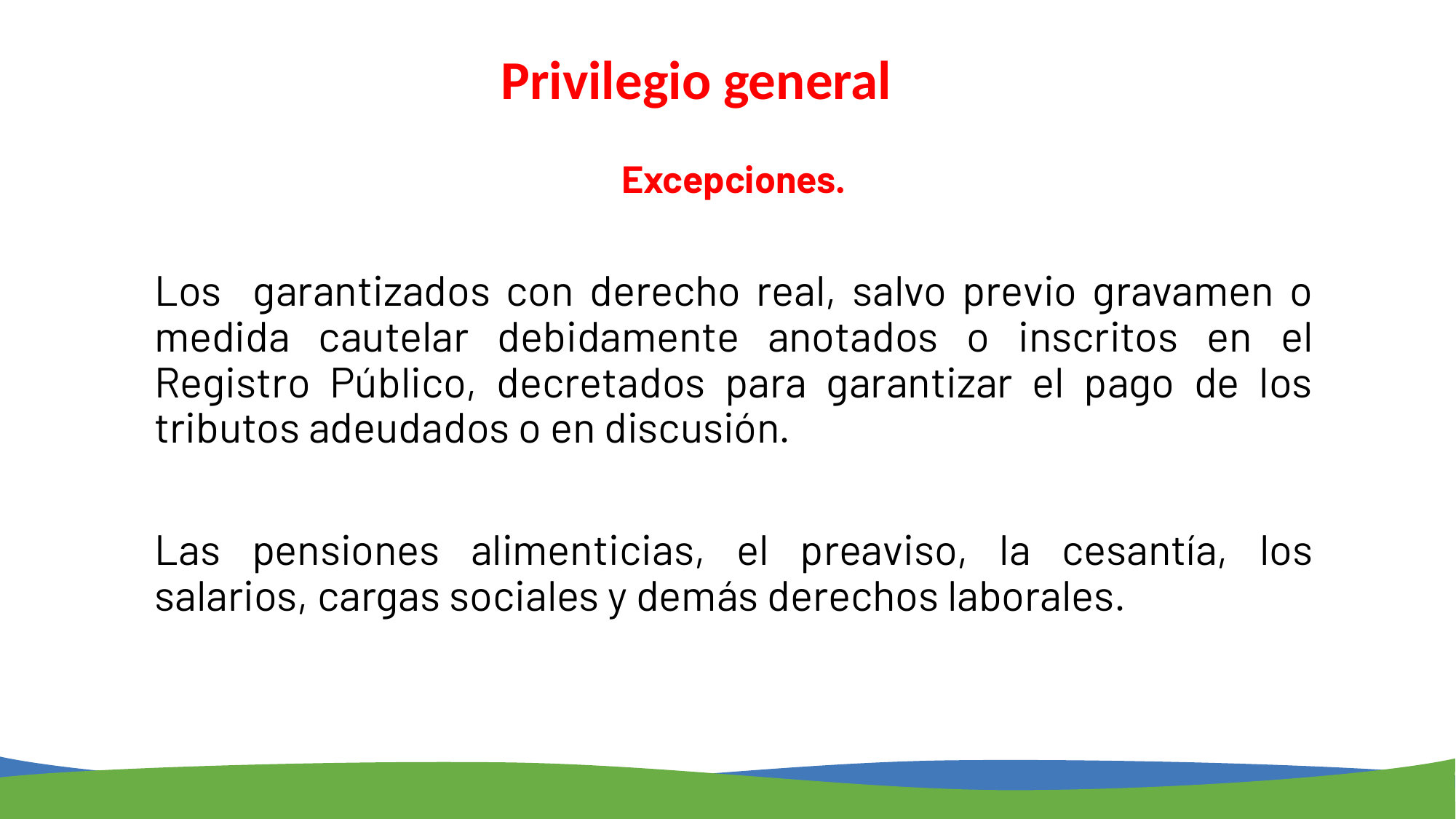

# Privilegio general
Excepciones.

Los  garantizados con derecho real, salvo previo gravamen o medida cautelar debidamente anotados o inscritos en el Registro Público, decretados para garantizar el pago de los tributos adeudados o en discusión.

Las pensiones alimenticias, el preaviso, la cesantía, los salarios, cargas sociales y demás derechos laborales.